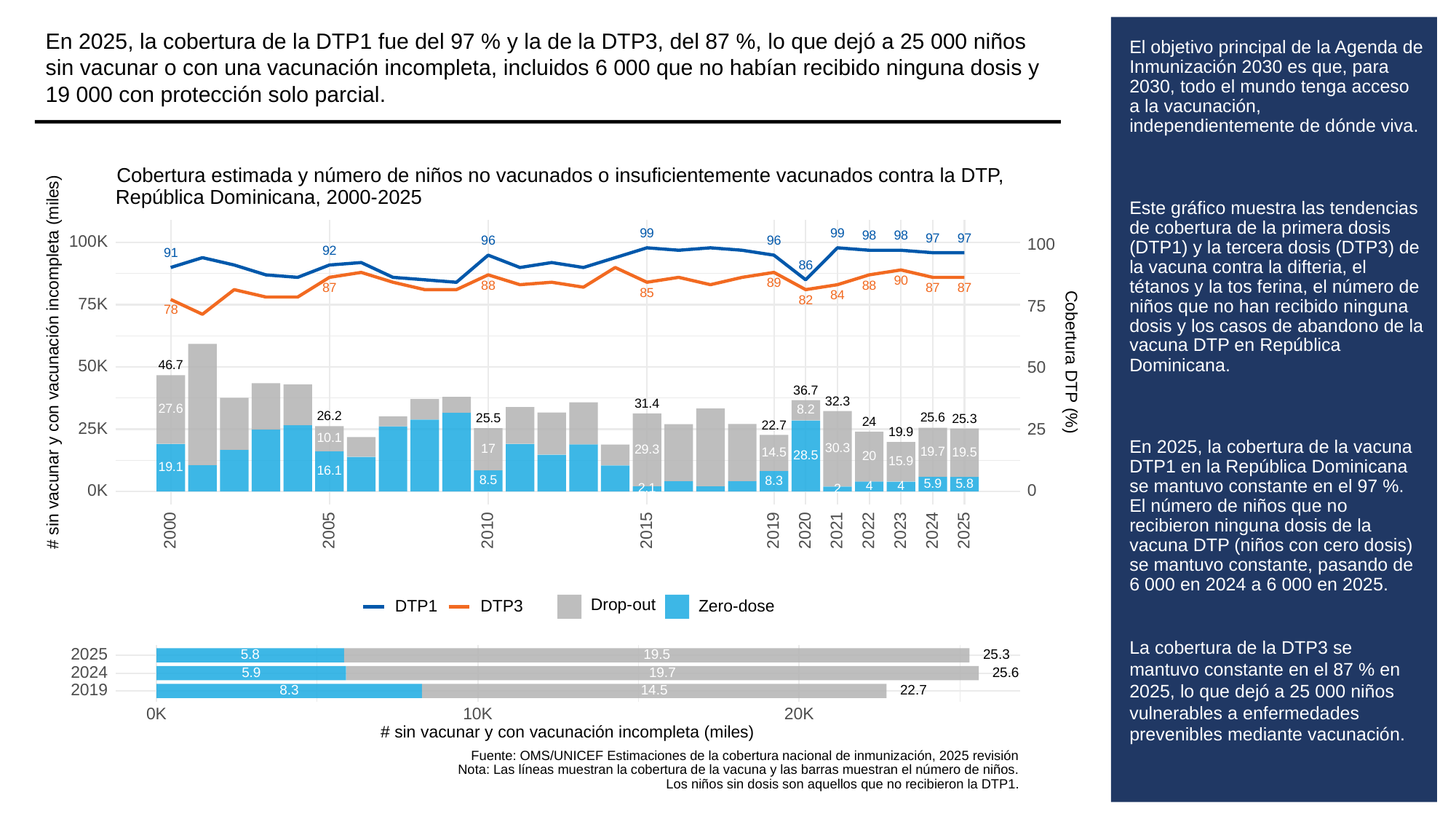

En 2025, la cobertura de la DTP1 fue del 97 % y la de la DTP3, del 87 %, lo que dejó a 25 000 niños sin vacunar o con una vacunación incompleta, incluidos 6 000 que no habían recibido ninguna dosis y 19 000 con protección solo parcial.
# El objetivo principal de la Agenda de Inmunización 2030 es que, para 2030, todo el mundo tenga acceso a la vacunación, independientemente de dónde viva.

Este gráfico muestra las tendencias de cobertura de la primera dosis (DTP1) y la tercera dosis (DTP3) de la vacuna contra la difteria, el tétanos y la tos ferina, el número de niños que no han recibido ninguna dosis y los casos de abandono de la vacuna DTP en República Dominicana.

En 2025, la cobertura de la vacuna DTP1 en la República Dominicana se mantuvo constante en el 97 %. El número de niños que no recibieron ninguna dosis de la vacuna DTP (niños con cero dosis) se mantuvo constante, pasando de 6 000 en 2024 a 6 000 en 2025.

La cobertura de la DTP3 se mantuvo constante en el 87 % en 2025, lo que dejó a 25 000 niños vulnerables a enfermedades prevenibles mediante vacunación.

Cobertura estimada y número de niños no vacunados o insuficientemente vacunados contra la DTP,
República Dominicana, 2000-2025

99
99
98
98
97
97
100K
96
96
100

92

91
86

90
89
88
88
87
87
87
85
84
82
75K
75

78

# sin vacunar y con vacunación incompleta (miles)
Cobertura DTP (%)
50K
46.7
50

36.7

32.3

31.4

27.6
8.2

26.2

25.6
25.5
25.3

24

22.7
25K
25

19.9

10.1

30.3

17
29.3
19.7
19.5
14.5

28.5

20

15.9

19.1

16.1

8.5
8.3

5.9
5.8

4
4
2.1
2
0K
0

2023
2000
2005
2010
2015
2019
2020
2021
2022
2024
2025

Drop-out
DTP3
Zero-dose
DTP1

2025
25.3
5.8
19.5

2024
5.9
19.7
25.6

2019
8.3
14.5
22.7

0K
10K
20K
# sin vacunar y con vacunación incompleta (miles)
Fuente: OMS/UNICEF Estimaciones de la cobertura nacional de inmunización, 2025 revisión
Nota: Las líneas muestran la cobertura de la vacuna y las barras muestran el número de niños.
Los niños sin dosis son aquellos que no recibieron la DTP1.